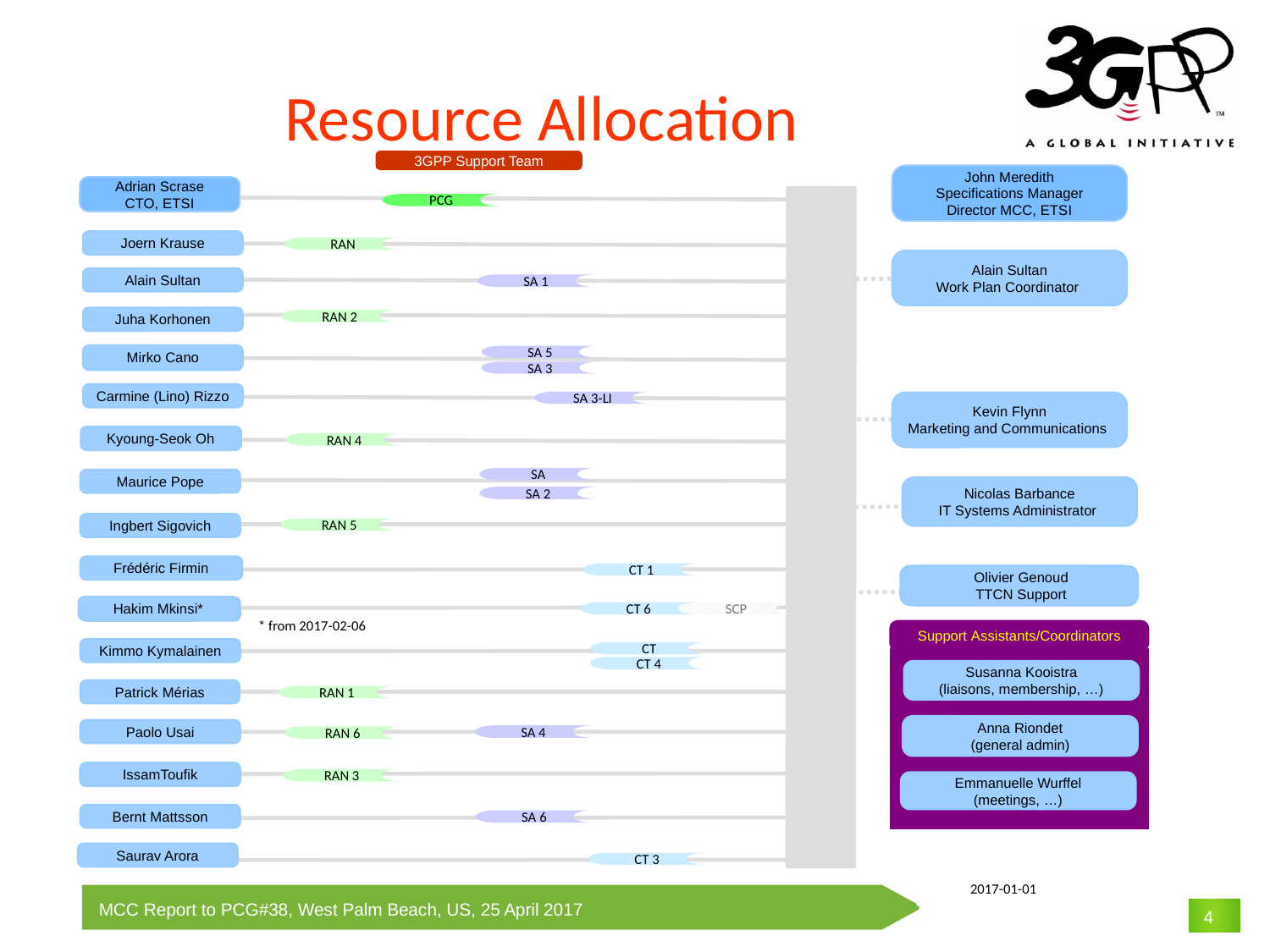

# Resource Allocation
3GPP Support Team
John Meredith
Specifications Manager
Director MCC, ETSI
Adrian Scrase
CTO, ETSI

PCG

Joern Krause
RAN

Alain Sultan
Work Plan Coordinator
Alain Sultan
SA 1

Juha Korhonen
RAN 2

Mirko Cano
SA 5
Dionisio Zumerle

SA 3
Carmine (Lino) Rizzo
SA 3-LI
Kevin Flynn
Marketing and Communications

Yong-Jun Chung
Kyoung-Seok Oh
RAN 4

SA
Maurice Pope
Nicolas Barbance
IT Systems Administrator

SA 2

Ingbert Sigovich
RAN 5

Frédéric Firmin
CT 1
Shicheng Hu / Olivier Genoud
TTCN Support
Olivier Genoud
TTCN Support

Hakim Mkinsi*
Xavier Piednoir
CT 6
SCP

* from 2017-02-06
Support Assistants/Coordinators
Kimmo Kymalainen
CT

CT 4
Susanna Kooistra
(liaisons, membership, …)
Patrick Mérias
RAN 1

Anna Riondet
(general admin)
Paolo Usai
SA 4
RAN 6

IssamToufik
Stefania Sesia
RAN 3
Emmanuelle Wurffel
(meetings, …)

Bernt Mattsson
SA 6

Saurav Arora
CT 3

2017-01-01
2016-06-01
2015-09-01